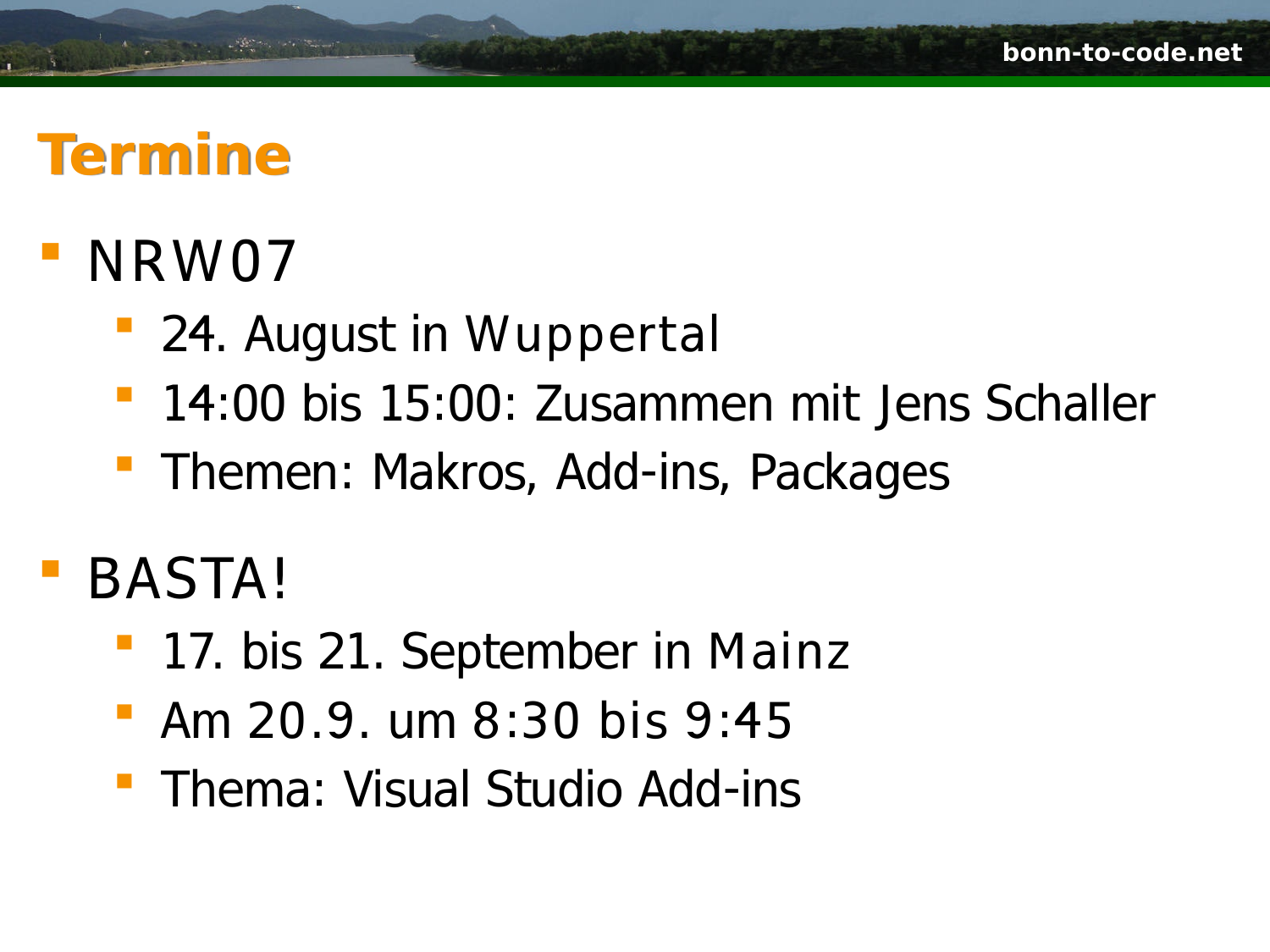

# Termine
NRW07
24. August in Wuppertal
14:00 bis 15:00: Zusammen mit Jens Schaller
Themen: Makros, Add-ins, Packages
BASTA!
17. bis 21. September in Mainz
Am 20.9. um 8:30 bis 9:45
Thema: Visual Studio Add-ins